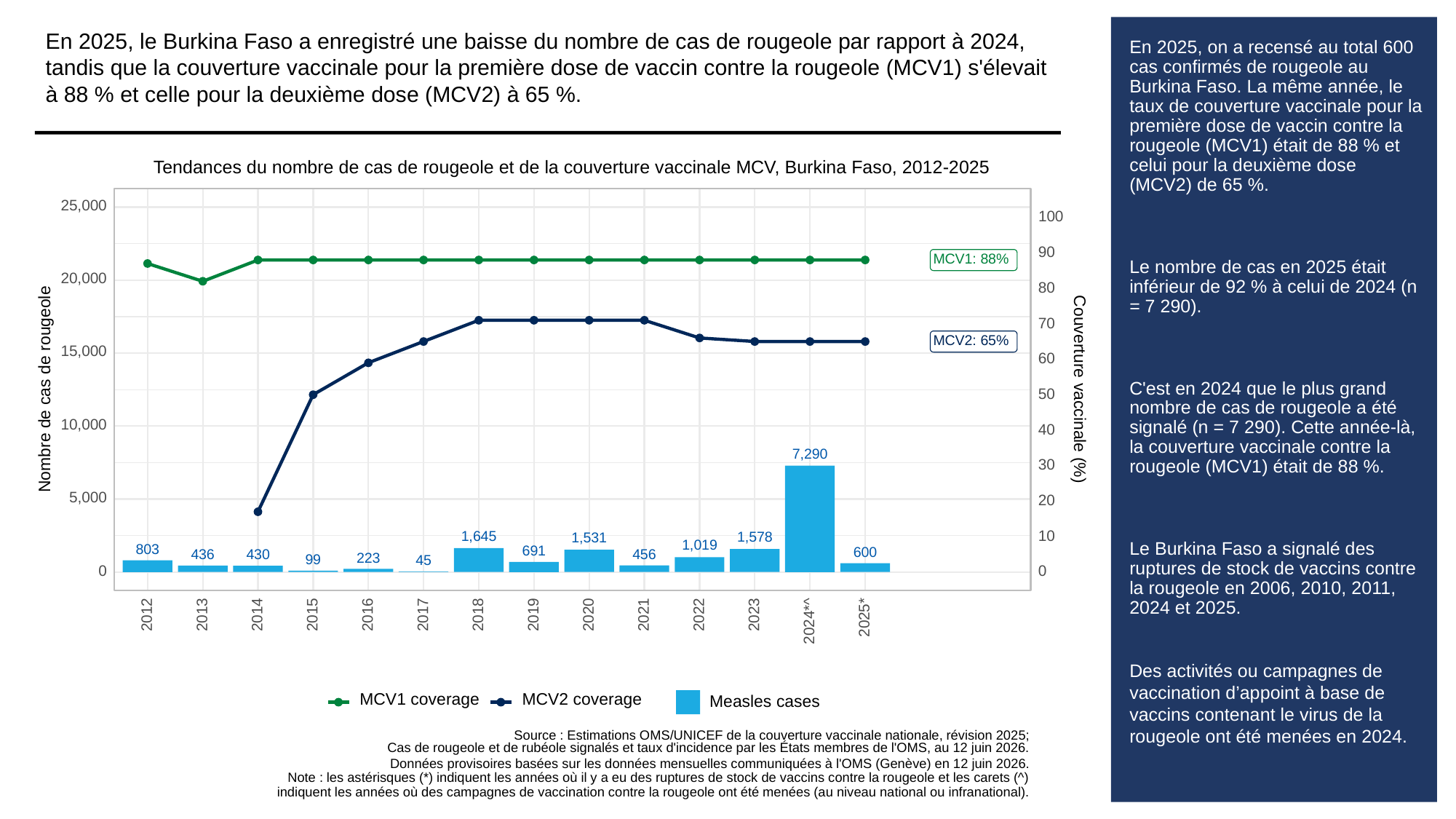

En 2025, le Burkina Faso a enregistré une baisse du nombre de cas de rougeole par rapport à 2024, tandis que la couverture vaccinale pour la première dose de vaccin contre la rougeole (MCV1) s'élevait à 88 % et celle pour la deuxième dose (MCV2) à 65 %.
# En 2025, on a recensé au total 600 cas confirmés de rougeole au Burkina Faso. La même année, le taux de couverture vaccinale pour la première dose de vaccin contre la rougeole (MCV1) était de 88 % et celui pour la deuxième dose (MCV2) de 65 %.

Le nombre de cas en 2025 était inférieur de 92 % à celui de 2024 (n = 7 290).

C'est en 2024 que le plus grand nombre de cas de rougeole a été signalé (n = 7 290). Cette année-là, la couverture vaccinale contre la rougeole (MCV1) était de 88 %.

Le Burkina Faso a signalé des ruptures de stock de vaccins contre la rougeole en 2006, 2010, 2011, 2024 et 2025.

Des activités ou campagnes de vaccination d’appoint à base de vaccins contenant le virus de la rougeole ont été menées en 2024.

Tendances du nombre de cas de rougeole et de la couverture vaccinale MCV, Burkina Faso, 2012-2025

25,000

100

90

MCV1: 88%

20,000

80

70

MCV2: 65%

15,000

60

Couverture vaccinale (%)
Nombre de cas de rougeole
50

10,000
40

7,290
30

5,000
20

1,645
10
1,578
1,531

1,019
803
691
600

456
436
430
223
99
45

0
0

2013
2023
2012
2014
2015
2016
2017
2018
2019
2020
2021
2022
2025*
2024*^

MCV1 coverage
MCV2 coverage
Measles cases

Source : Estimations OMS/UNICEF de la couverture vaccinale nationale, révision 2025;
Cas de rougeole et de rubéole signalés et taux d'incidence par les États membres de l'OMS, au 12 juin 2026.
Données provisoires basées sur les données mensuelles communiquées à l'OMS (Genève) en 12 juin 2026.
Note : les astérisques (*) indiquent les années où il y a eu des ruptures de stock de vaccins contre la rougeole et les carets (^)
indiquent les années où des campagnes de vaccination contre la rougeole ont été menées (au niveau national ou infranational).